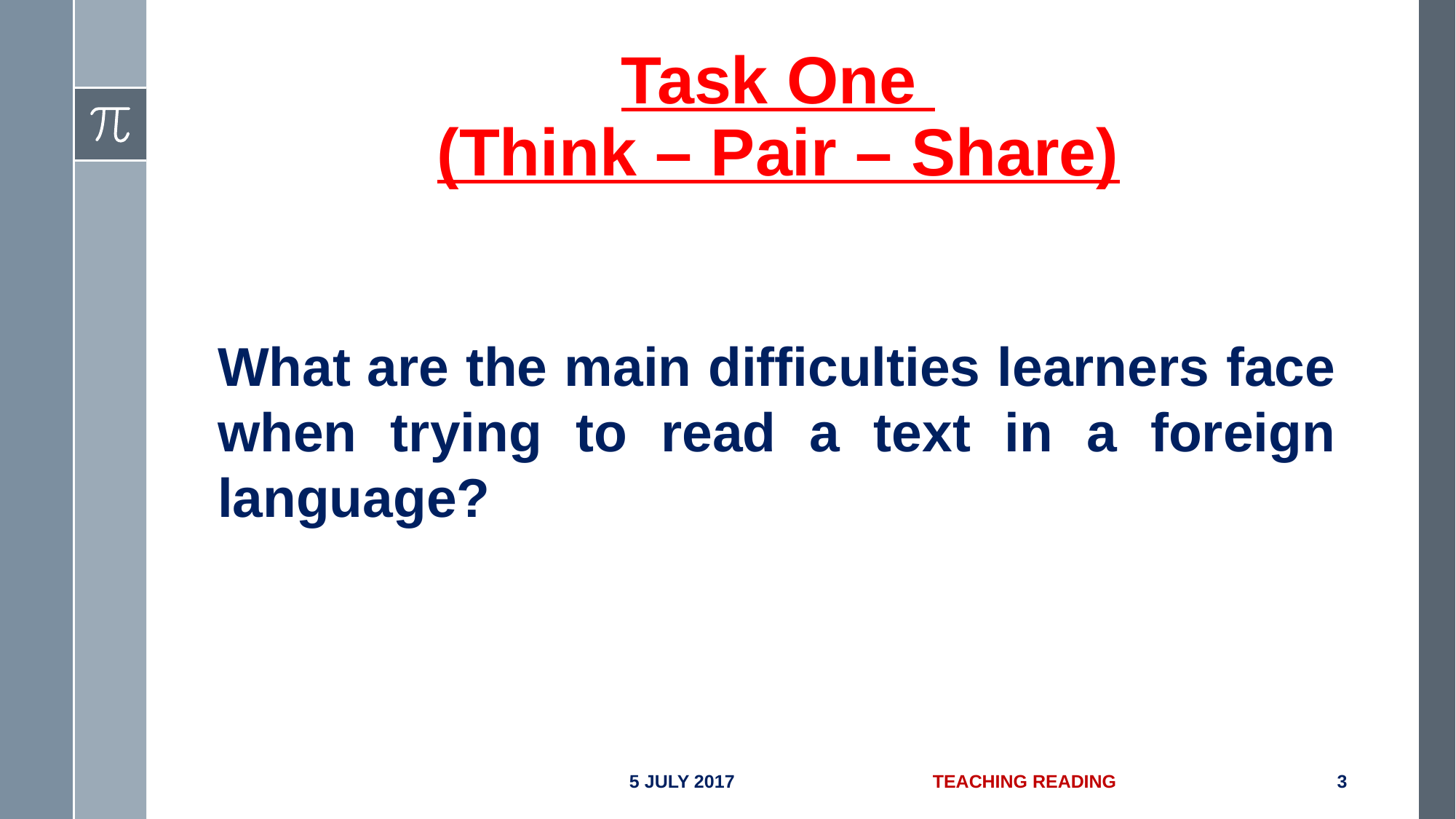

# Task One (Think – Pair – Share)
What are the main difficulties learners face when trying to read a text in a foreign language?
5 July 2017
Teaching Reading
3